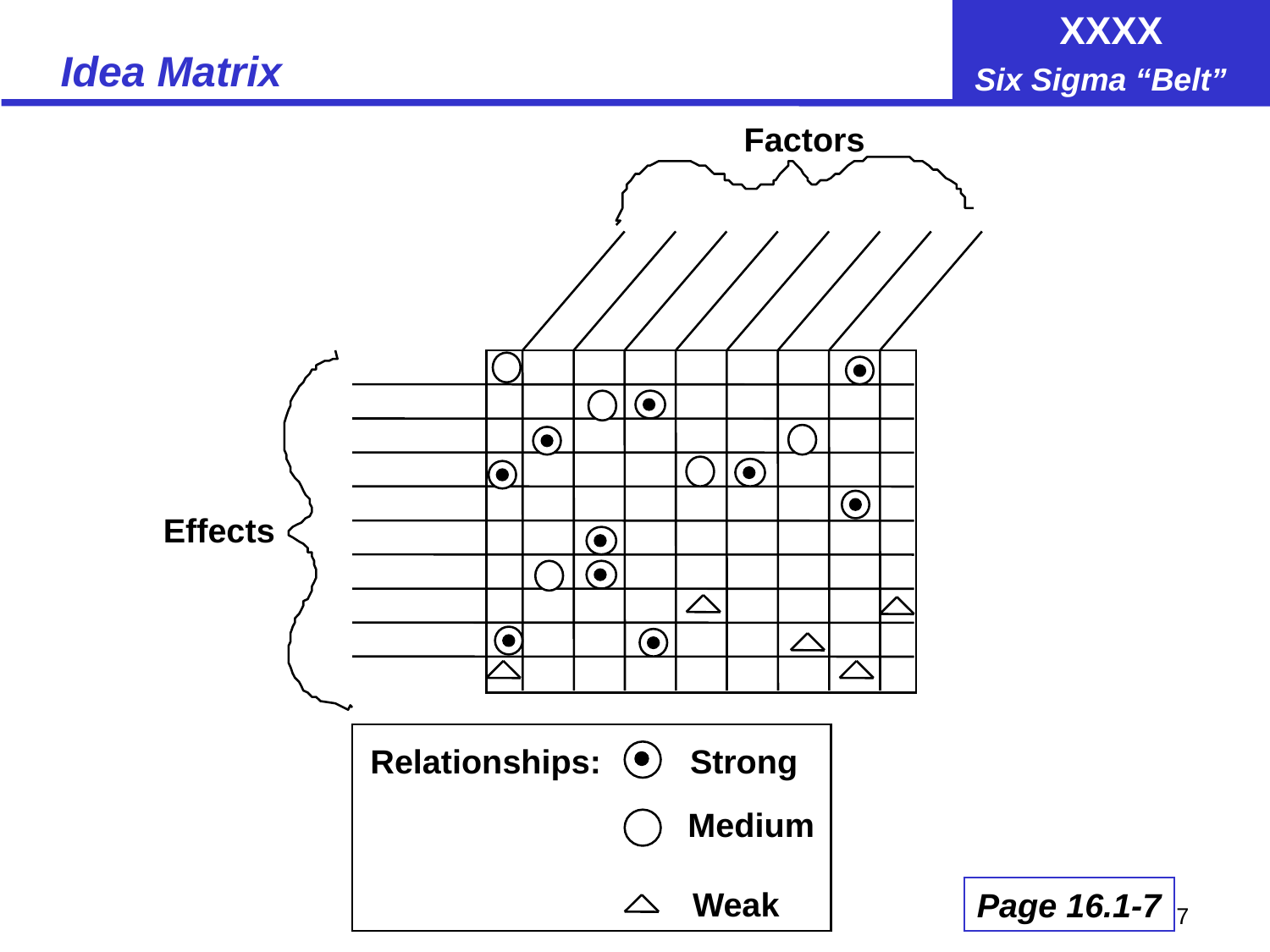

# Idea Matrix

Factors

Effects

Relationships:
Strong

Medium

Page 16.1-7

Weak